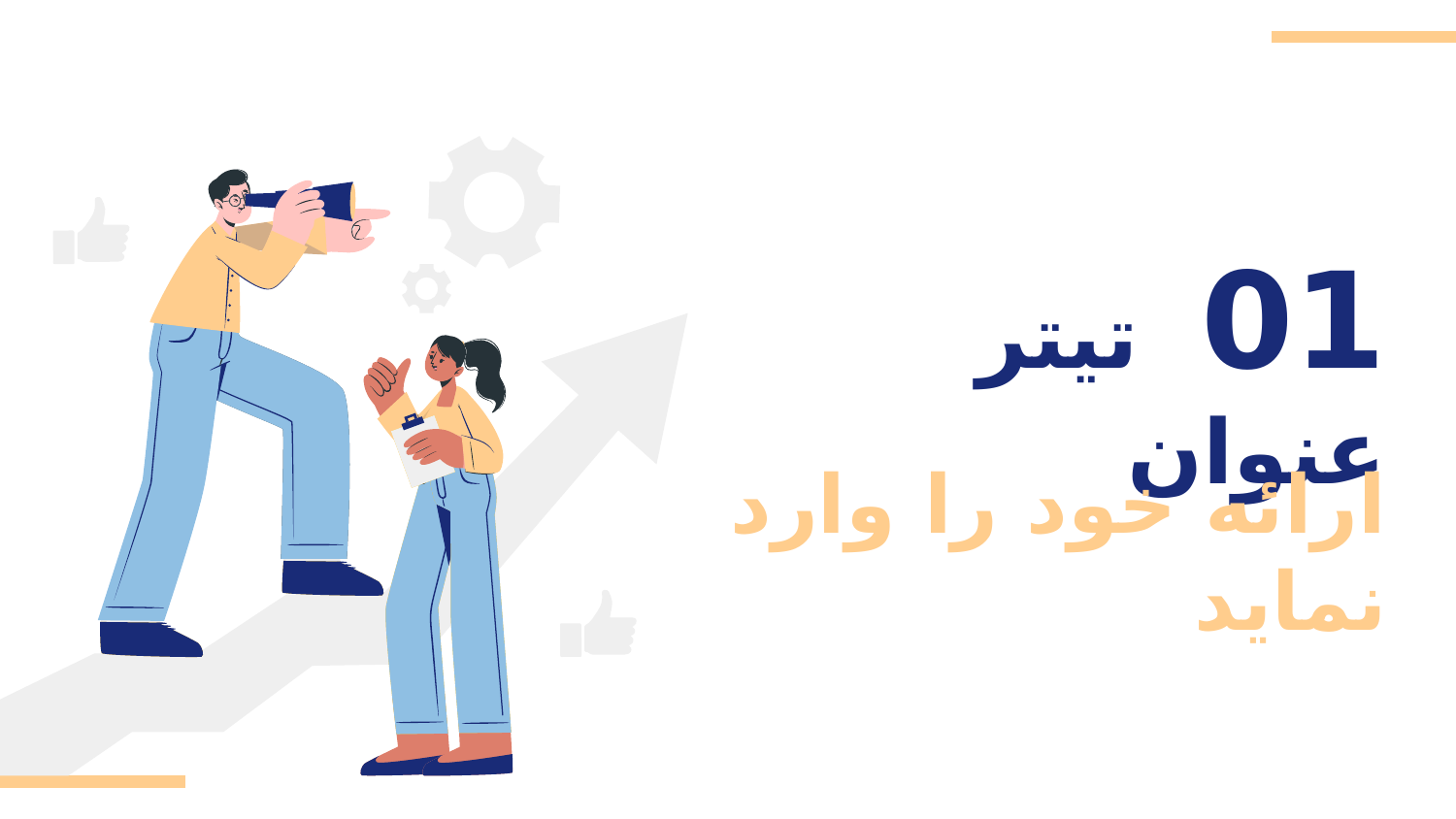

01  تیتر عنوان
ارائه خود را وارد نماید